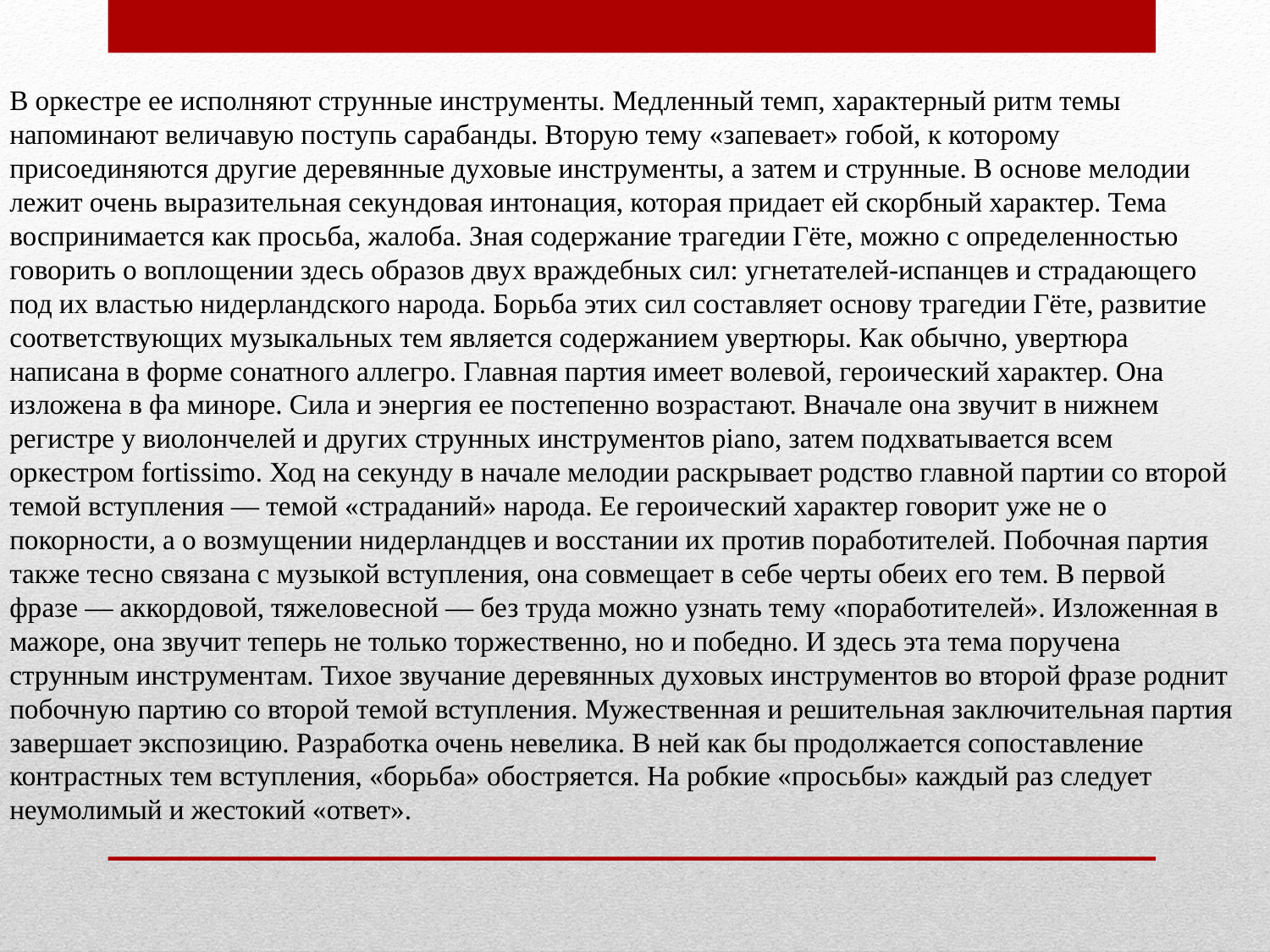

В оркестре ее исполняют струнные инструменты. Медленный темп, характерный ритм темы напоминают величавую поступь сарабанды. Вторую тему «запевает» гобой, к которому присоединяются другие деревянные духовые инструменты, а затем и струнные. В основе мелодии лежит очень выразительная секундовая интонация, которая придает ей скорбный характер. Тема воспринимается как просьба, жалоба. Зная содержание трагедии Гёте, можно с определенностью говорить о воплощении здесь образов двух враждебных сил: угнетателей-испанцев и страдающего под их властью нидерландского народа. Борьба этих сил составляет основу трагедии Гёте, развитие соответствующих музыкальных тем является содержанием увертюры. Как обычно, увертюра написана в форме сонатного аллегро. Главная партия имеет волевой, героический характер. Она изложена в фа миноре. Сила и энергия ее постепенно возрастают. Вначале она звучит в нижнем регистре у виолончелей и других струнных инструментов piano, затем подхватывается всем оркестром fortissimo. Ход на секунду в начале мелодии раскрывает родство главной партии со второй темой вступления — темой «страданий» народа. Ее героический характер говорит уже не о покорности, а о возмущении нидерландцев и восстании их против поработителей. Побочная партия также тесно связана с музыкой вступления, она совмещает в себе черты обеих его тем. В первой фразе — аккордовой, тяжеловесной — без труда можно узнать тему «поработителей». Изложенная в мажоре, она звучит теперь не только торжественно, но и победно. И здесь эта тема поручена струнным инструментам. Тихое звучание деревянных духовых инструментов во второй фразе роднит побочную партию со второй темой вступления. Мужественная и решительная заключительная партия завершает экспозицию. Разработка очень невелика. В ней как бы продолжается сопоставление контрастных тем вступления, «борьба» обостряется. На робкие «просьбы» каждый раз следует неумолимый и жестокий «ответ».